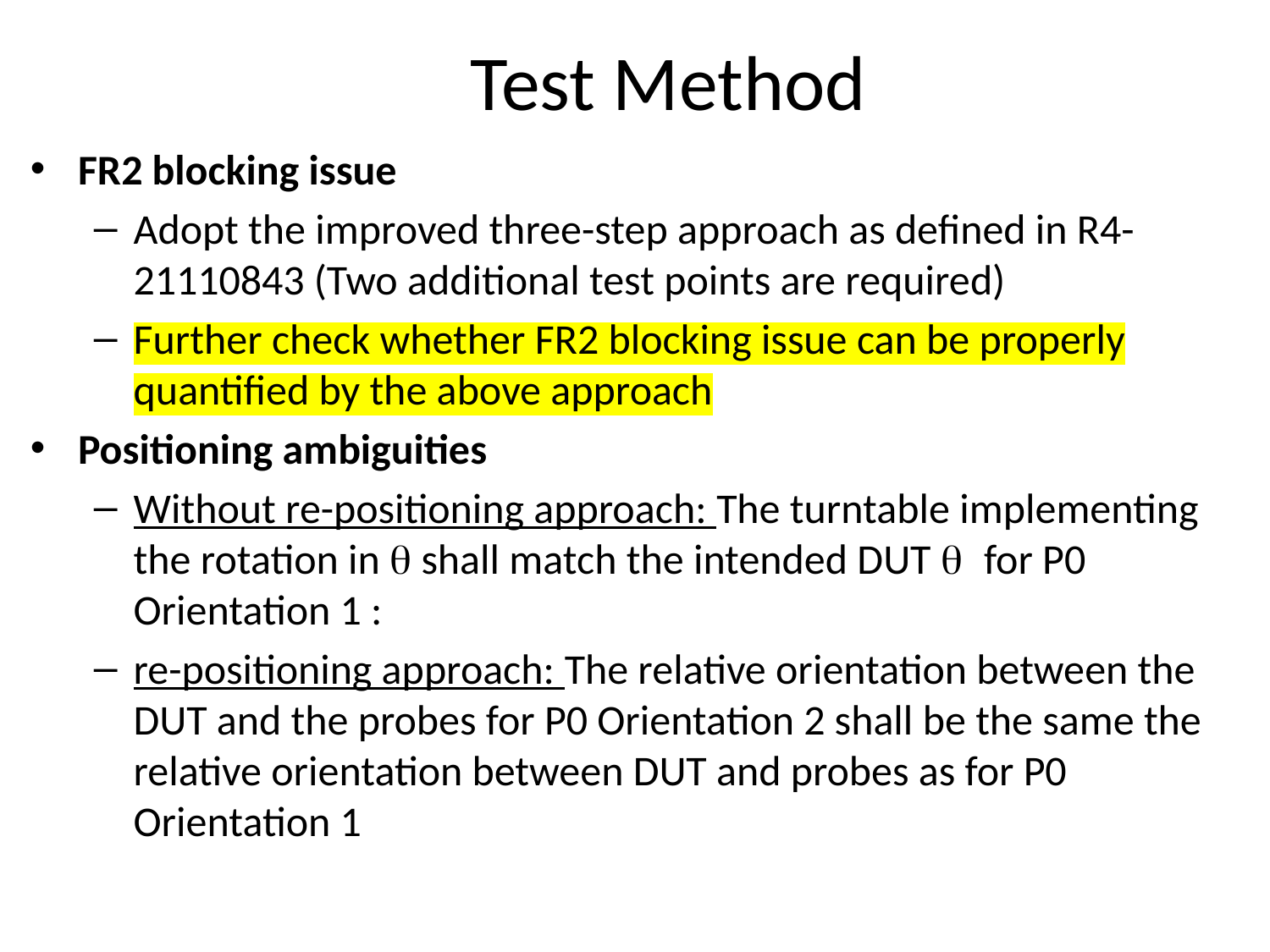

# Test Method
FR2 blocking issue
Adopt the improved three-step approach as defined in R4-21110843 (Two additional test points are required)
Further check whether FR2 blocking issue can be properly quantified by the above approach
Positioning ambiguities
Without re-positioning approach: The turntable implementing the rotation in θ shall match the intended DUT θ for P0 Orientation 1 :
re-positioning approach: The relative orientation between the DUT and the probes for P0 Orientation 2 shall be the same the relative orientation between DUT and probes as for P0 Orientation 1